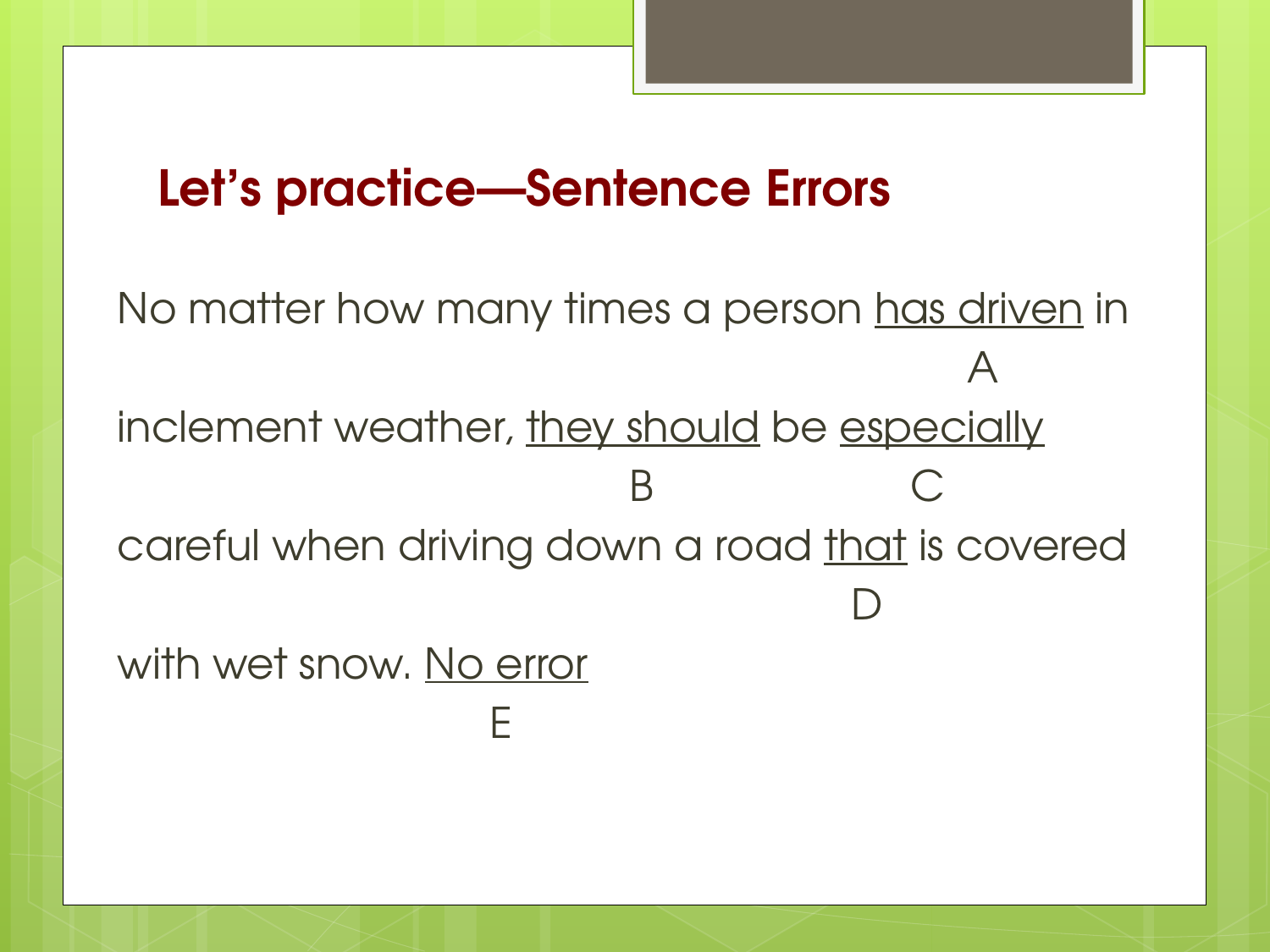

# Let’s practice—Sentence Errors
No matter how many times a person has driven in
                                                                         A
inclement weather, they should be especially
                                            B                      C
careful when driving down a road that is covered
                                                               D
with wet snow. No error
                                E